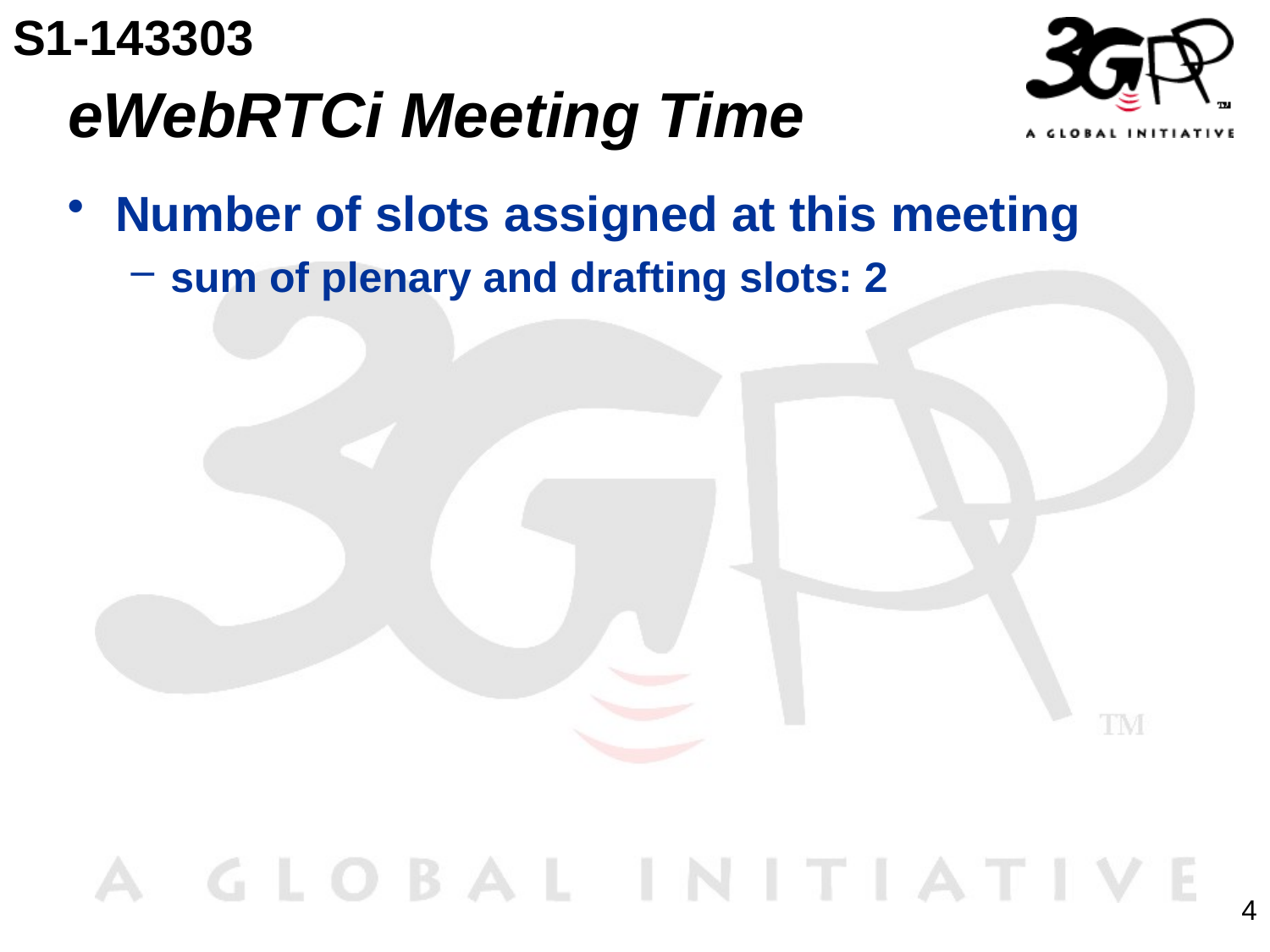

S1-143303
# eWebRTCi Meeting Time
Number of slots assigned at this meeting
sum of plenary and drafting slots: 2
4